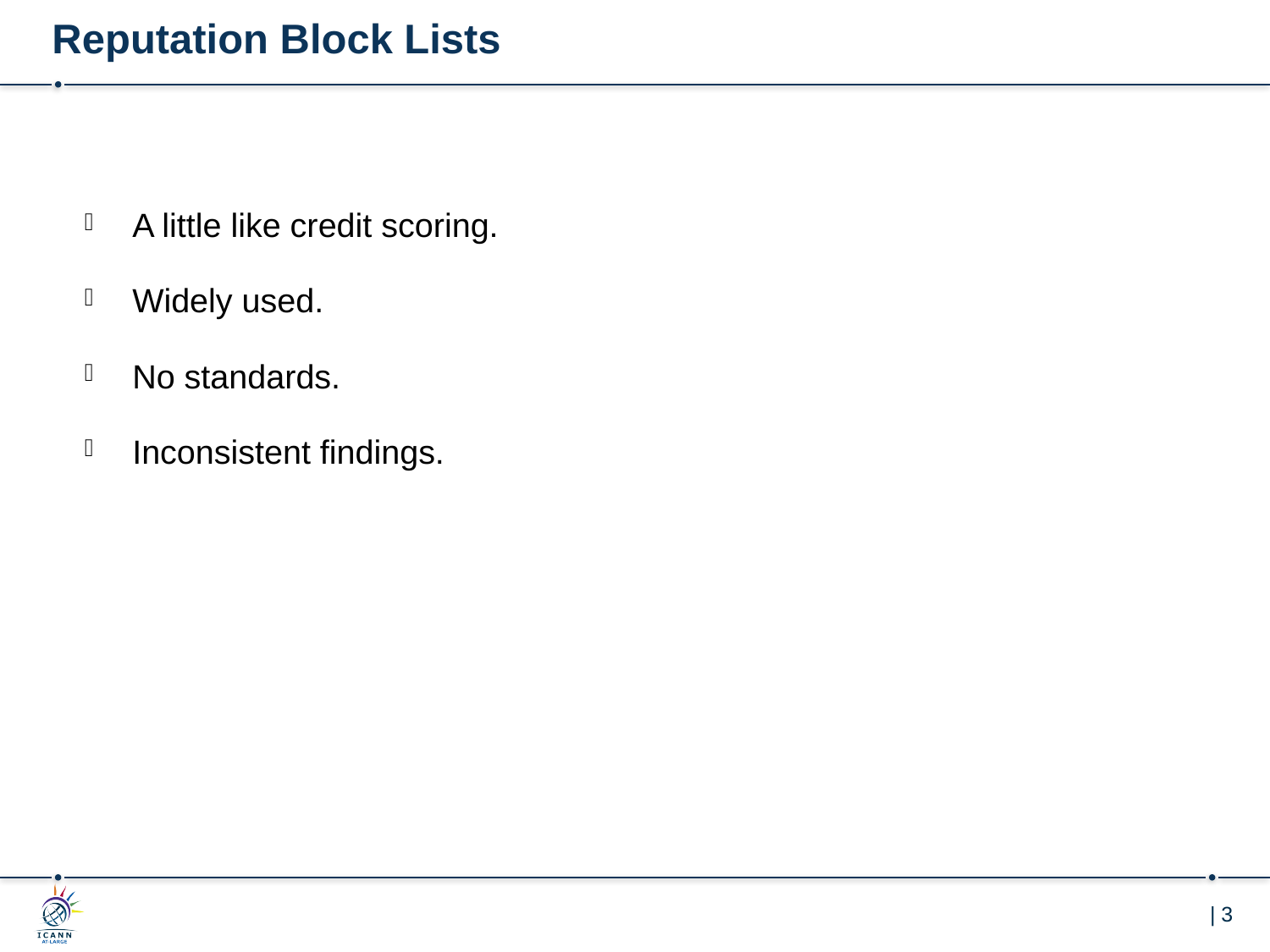

# Reputation Block Lists
A little like credit scoring.
Widely used.
No standards.
Inconsistent findings.